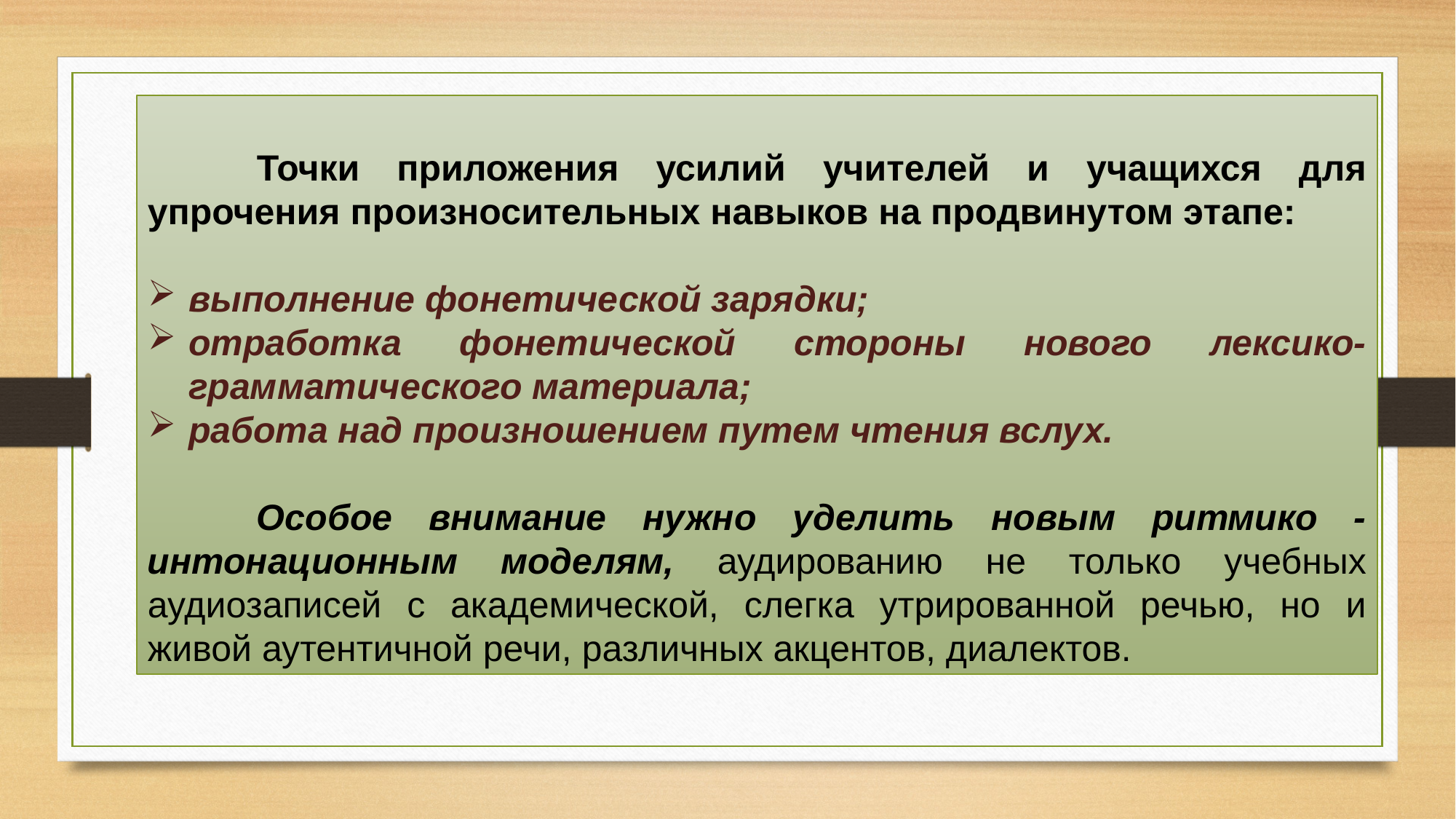

Точки приложения усилий учителей и учащихся для упрочения произносительных навыков на продвинутом этапе:

выполнение фонетической зарядки;
отработка фонетической стороны нового лексико- грамматического материала;
работа над произношением путем чтения вслух.

	Особое внимание нужно уделить новым ритмико - интонационным моделям, аудированию не только учебных аудиозаписей с академической, слегка утрированной речью, но и живой аутентичной речи, различных акцентов, диалектов.